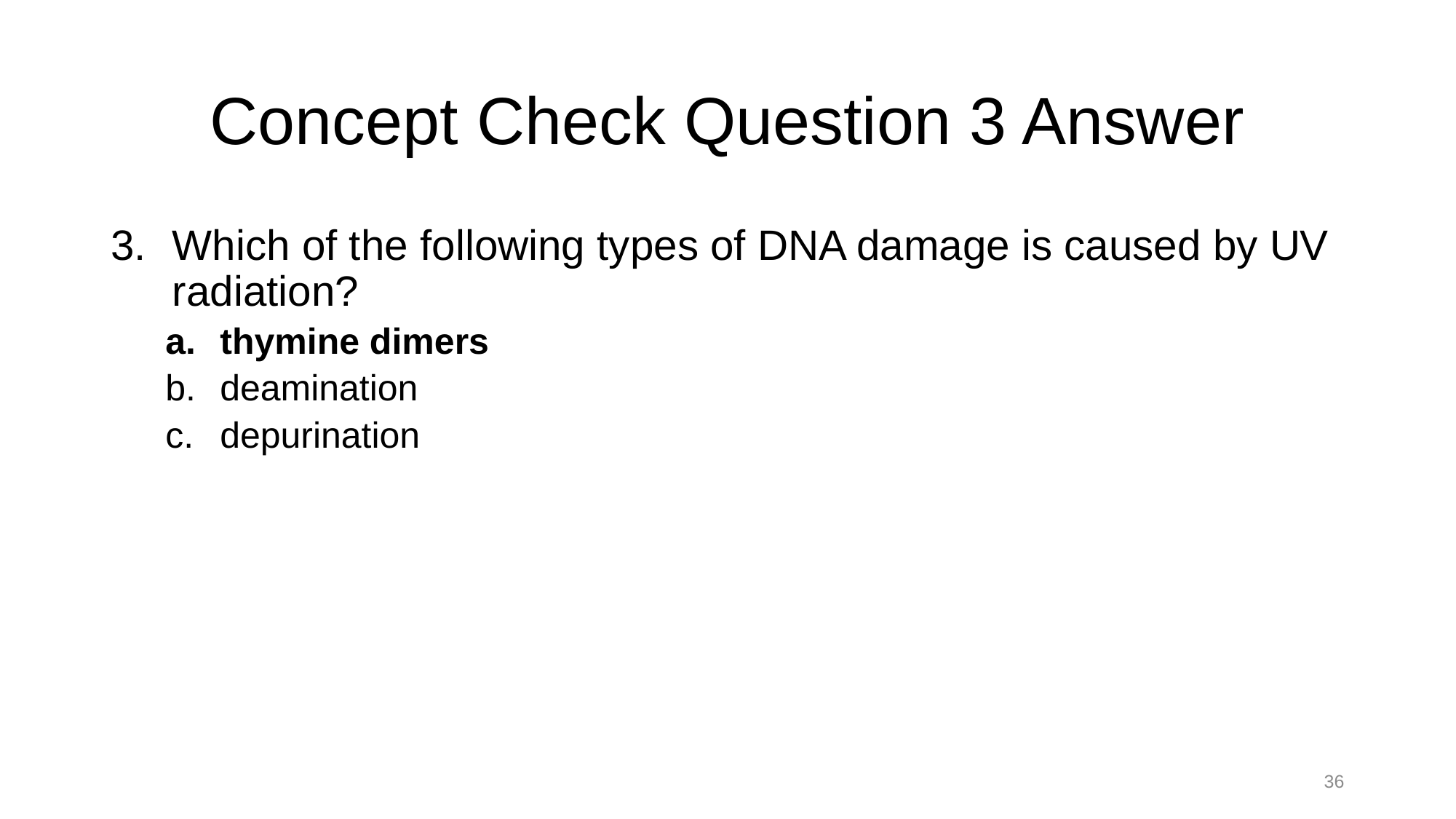

# Concept Check Question 3 Answer
Which of the following types of DNA damage is caused by UV radiation?
thymine dimers
deamination
depurination

36